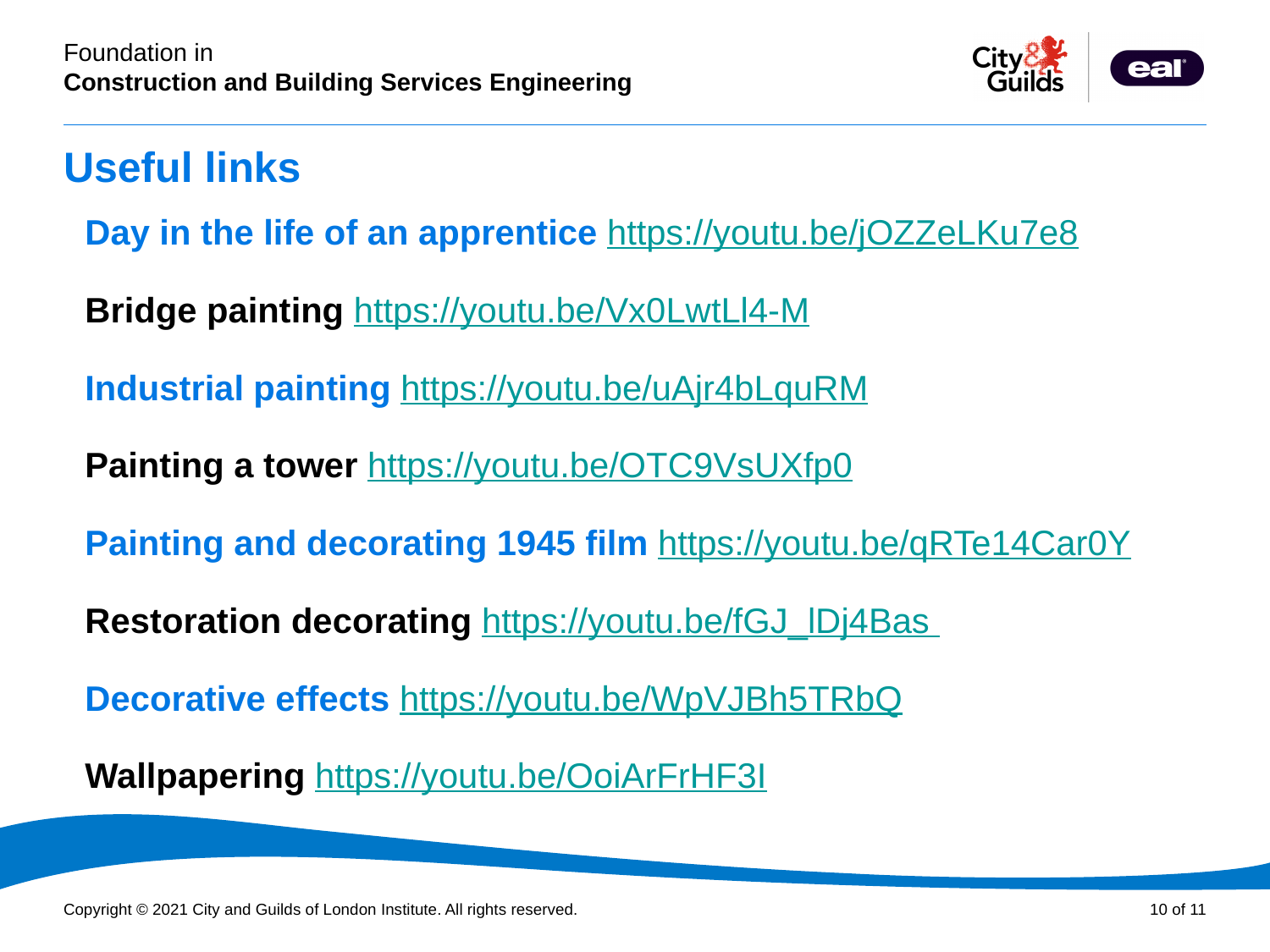

# Useful links
Day in the life of an apprentice https://youtu.be/jOZZeLKu7e8
Bridge painting https://youtu.be/Vx0LwtLl4-M
Industrial painting https://youtu.be/uAjr4bLquRM
Painting a tower https://youtu.be/OTC9VsUXfp0
Painting and decorating 1945 film https://youtu.be/qRTe14Car0Y
Restoration decorating https://youtu.be/fGJ_lDj4Bas
Decorative effects https://youtu.be/WpVJBh5TRbQ
Wallpapering https://youtu.be/OoiArFrHF3I